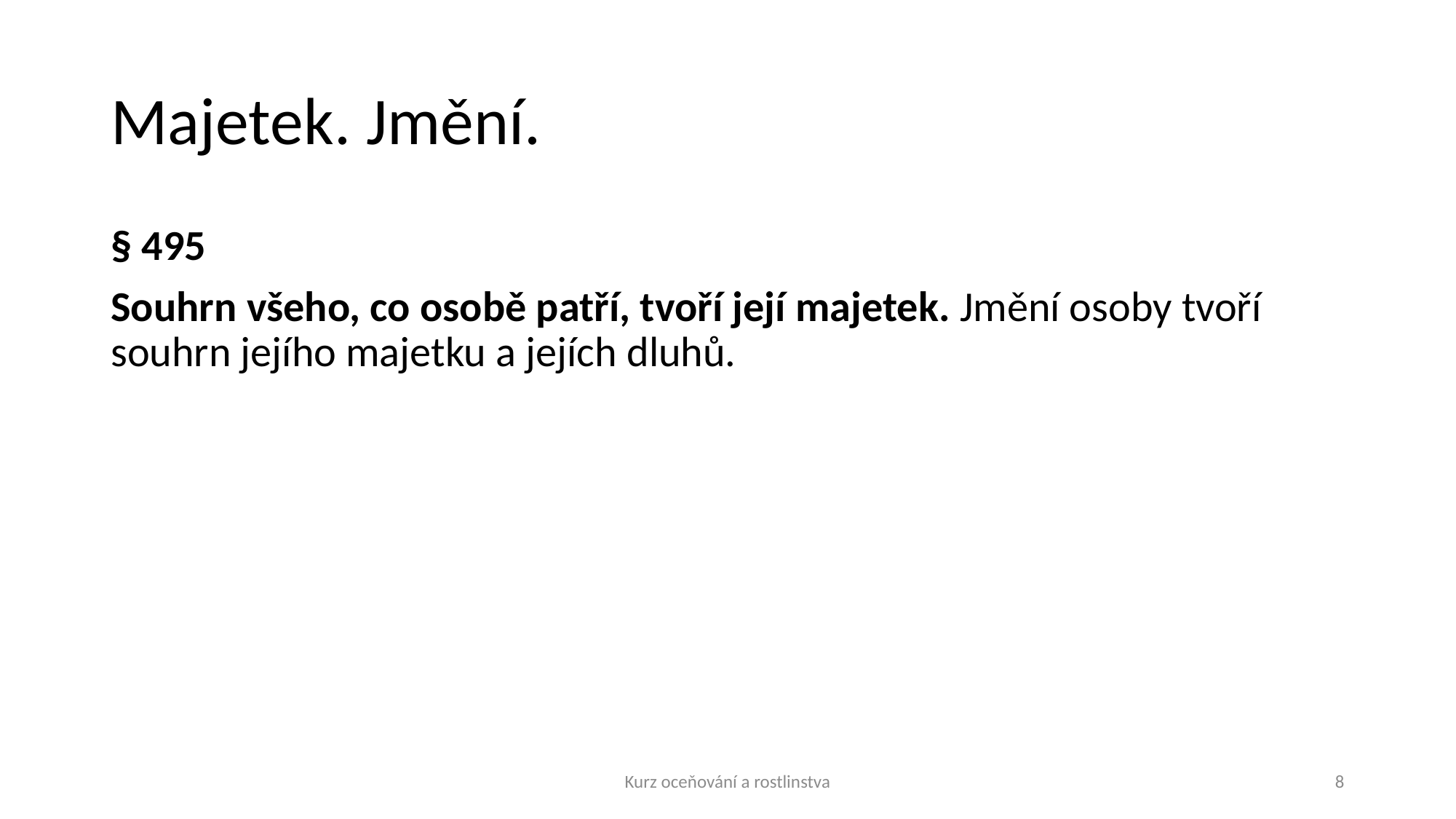

# Majetek. Jmění.
§ 495
Souhrn všeho, co osobě patří, tvoří její majetek. Jmění osoby tvoří souhrn jejího majetku a jejích dluhů.

Kurz oceňování a rostlinstva
8